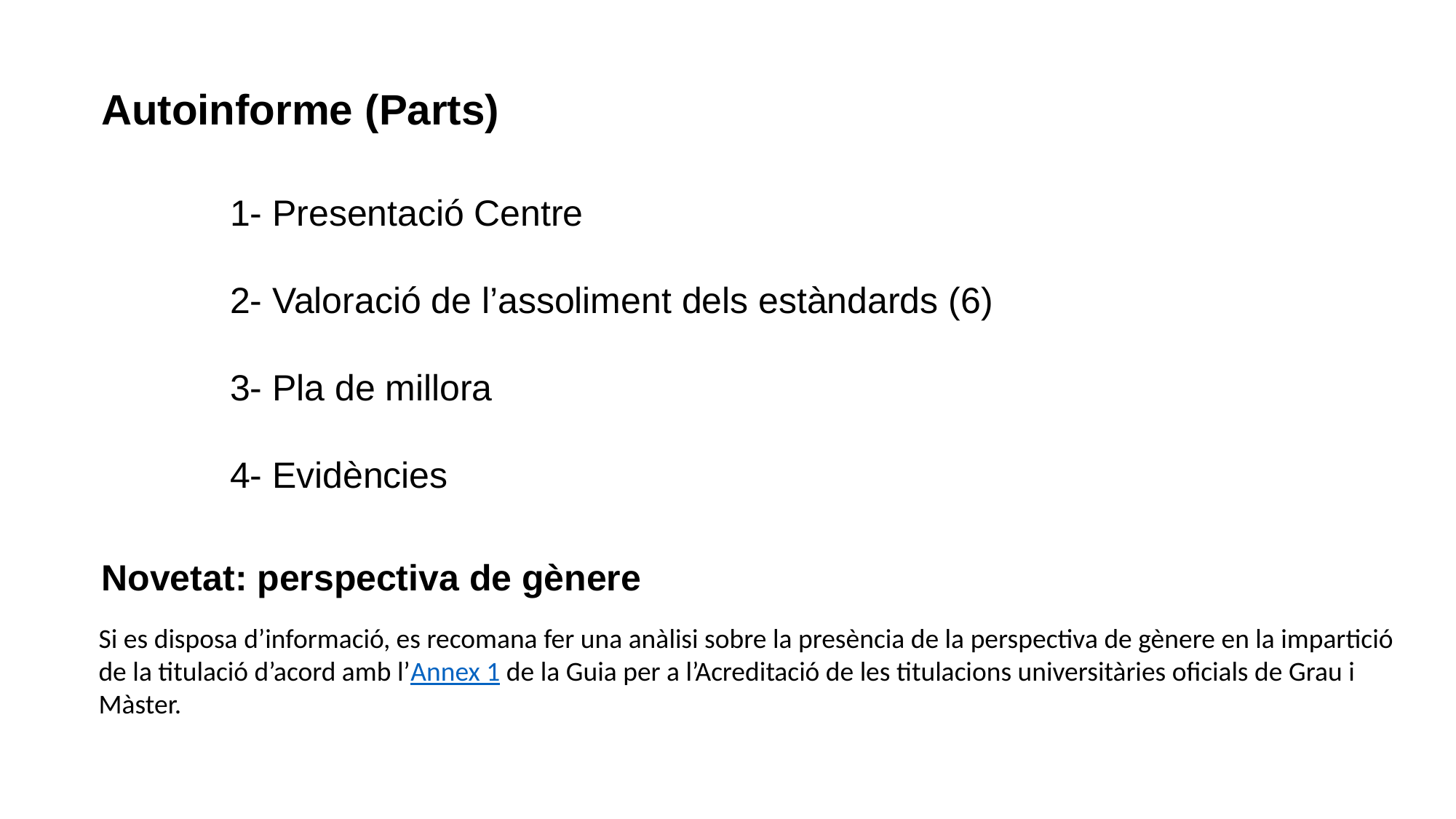

Autoinforme (Parts)
1- Presentació Centre

2- Valoració de l’assoliment dels estàndards (6)

3- Pla de millora

4- Evidències
Novetat: perspectiva de gènere
Si es disposa d’informació, es recomana fer una anàlisi sobre la presència de la perspectiva de gènere en la impartició de la titulació d’acord amb l’Annex 1 de la Guia per a l’Acreditació de les titulacions universitàries oficials de Grau i Màster.